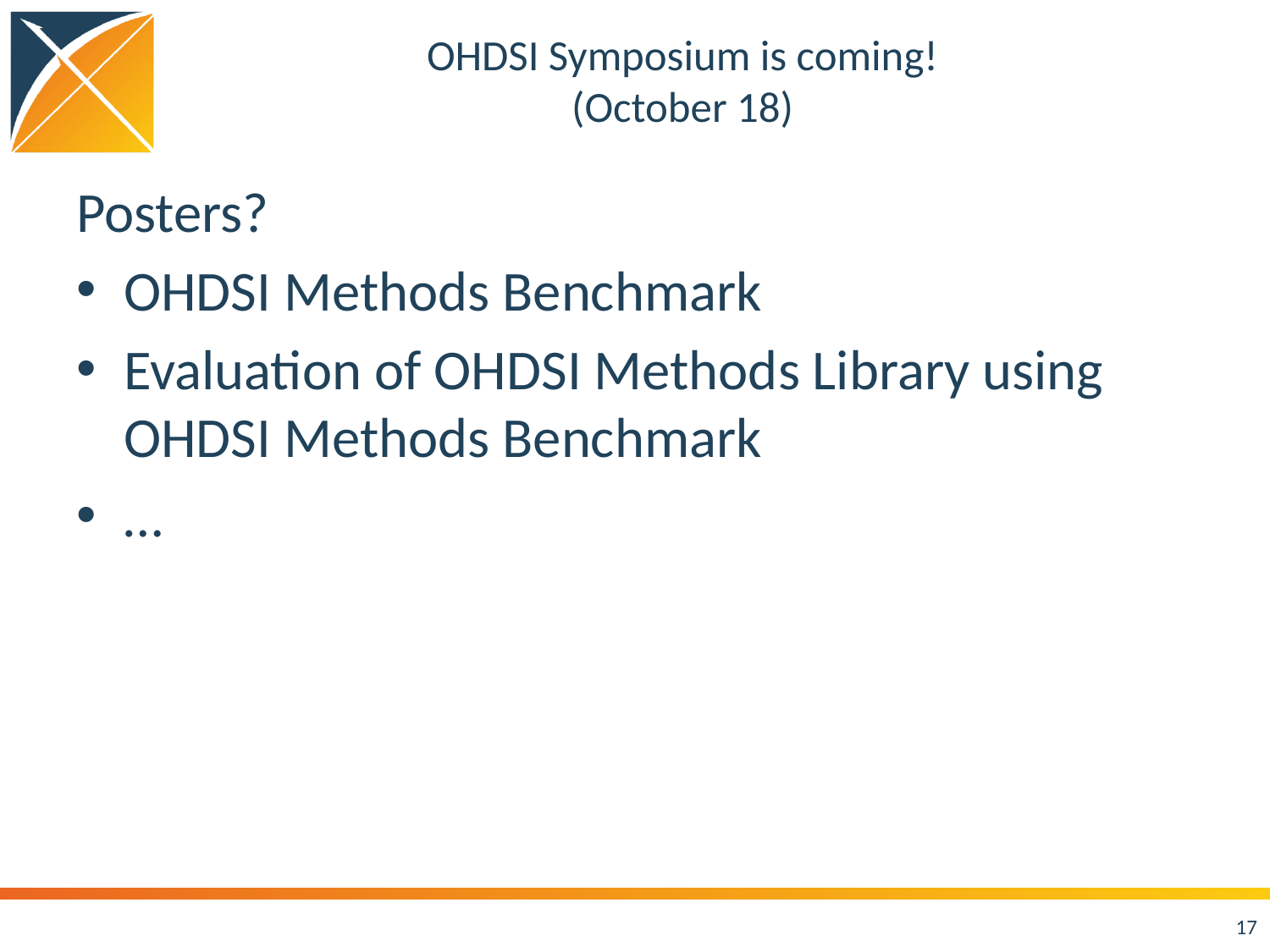

# OHDSI Symposium is coming! (October 18)
Posters?
OHDSI Methods Benchmark
Evaluation of OHDSI Methods Library using OHDSI Methods Benchmark
…
17